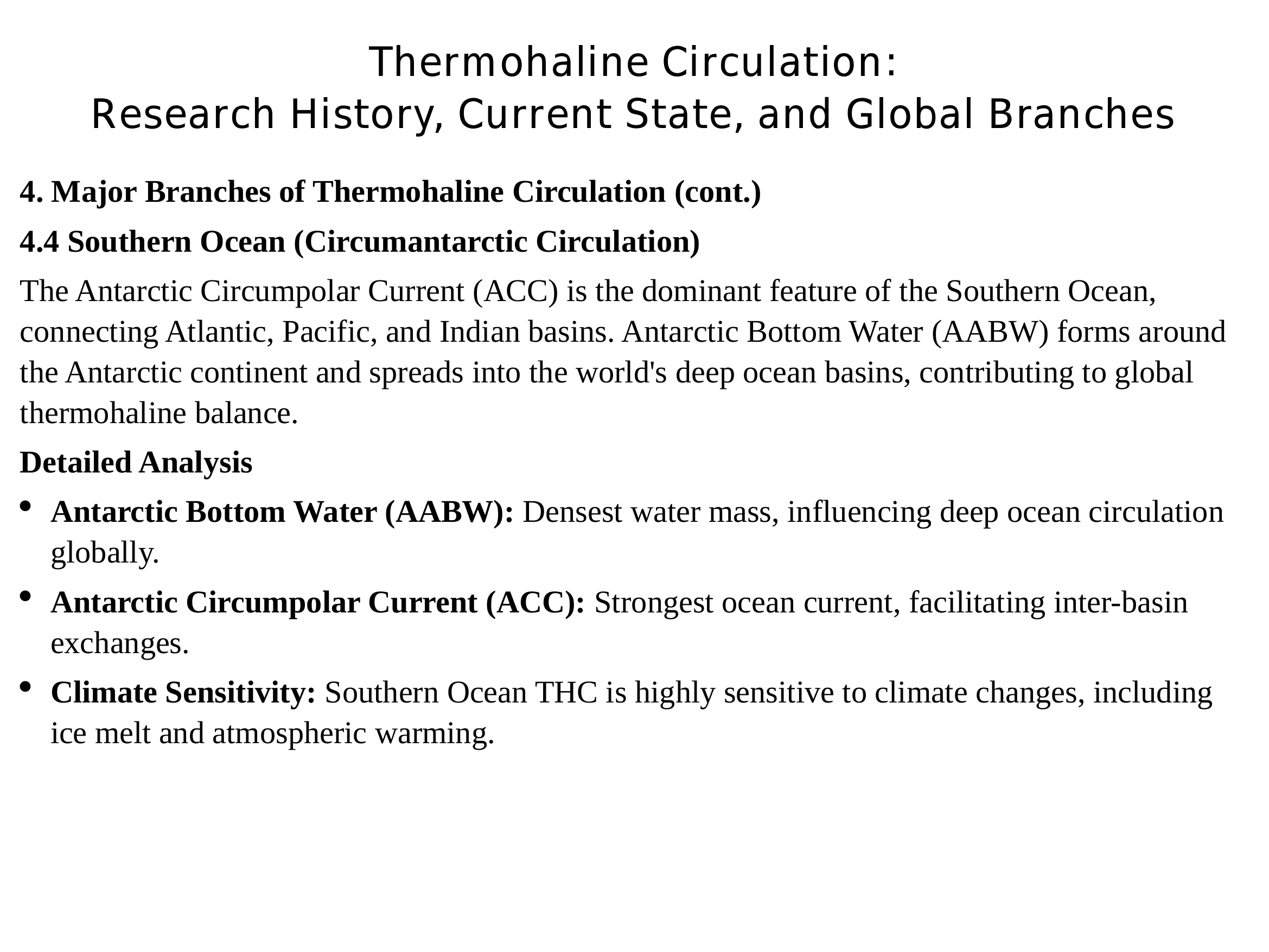

Thermohaline Circulation:
Research History, Current State, and Global Branches
4. Major Branches of Thermohaline Circulation (cont.)
4.4 Southern Ocean (Circumantarctic Circulation)
The Antarctic Circumpolar Current (ACC) is the dominant feature of the Southern Ocean, connecting Atlantic, Pacific, and Indian basins. Antarctic Bottom Water (AABW) forms around the Antarctic continent and spreads into the world's deep ocean basins, contributing to global thermohaline balance.
Detailed Analysis
Antarctic Bottom Water (AABW): Densest water mass, influencing deep ocean circulation globally.
Antarctic Circumpolar Current (ACC): Strongest ocean current, facilitating inter-basin exchanges.
Climate Sensitivity: Southern Ocean THC is highly sensitive to climate changes, including ice melt and atmospheric warming.